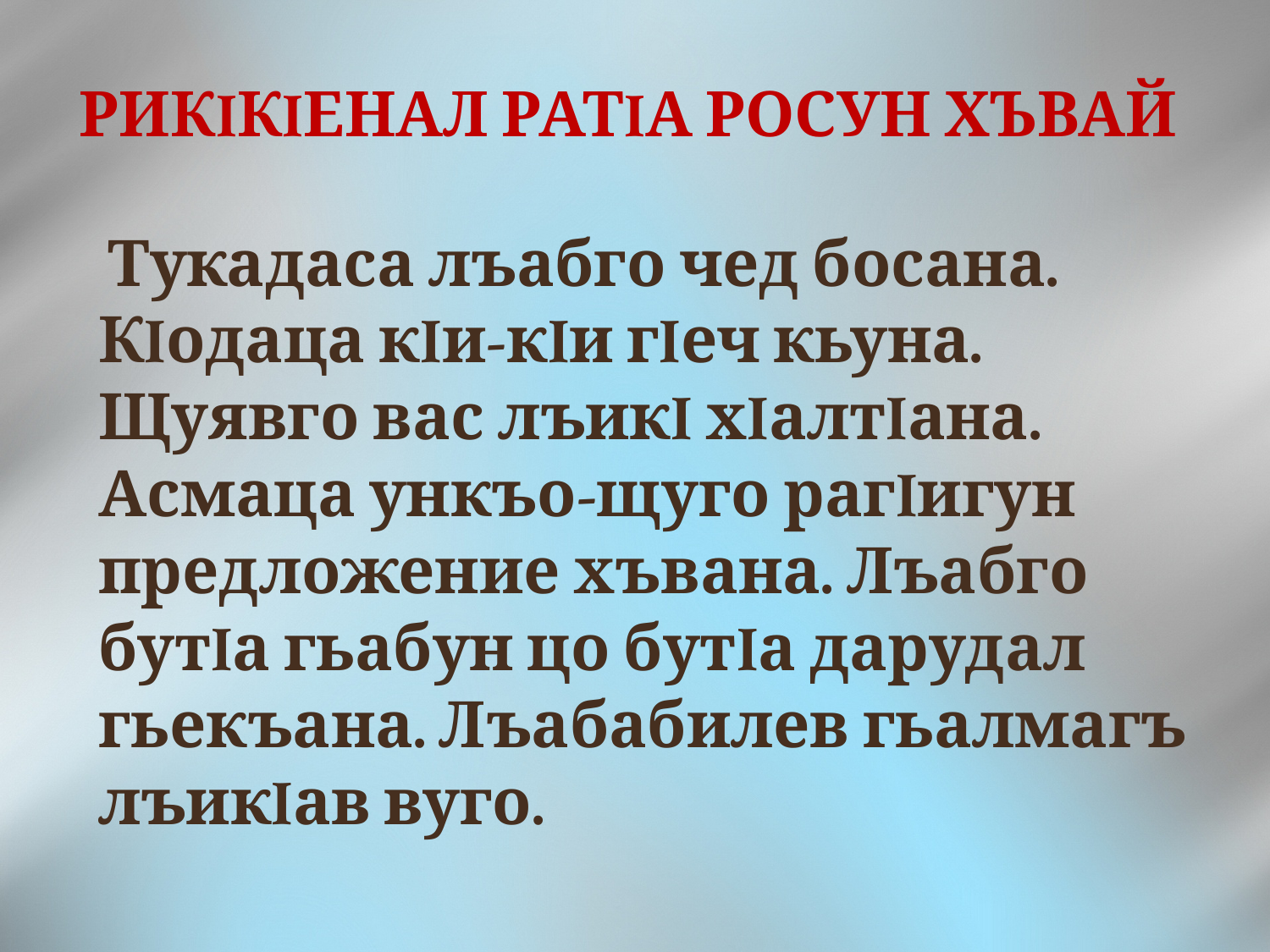

# рикIкIенал ратIа росун хъвай
   Тукадаса лъабго чед босана. КIодаца кIи-кIи гIеч кьуна. Щуявго вас лъикI хIалтIана. Асмаца ункъо-щуго рагIигун предложение хъвана. Лъабго бутIа гьабун цо бутIа дарудал гьекъана. Лъабабилев гьалмагъ лъикIав вуго.